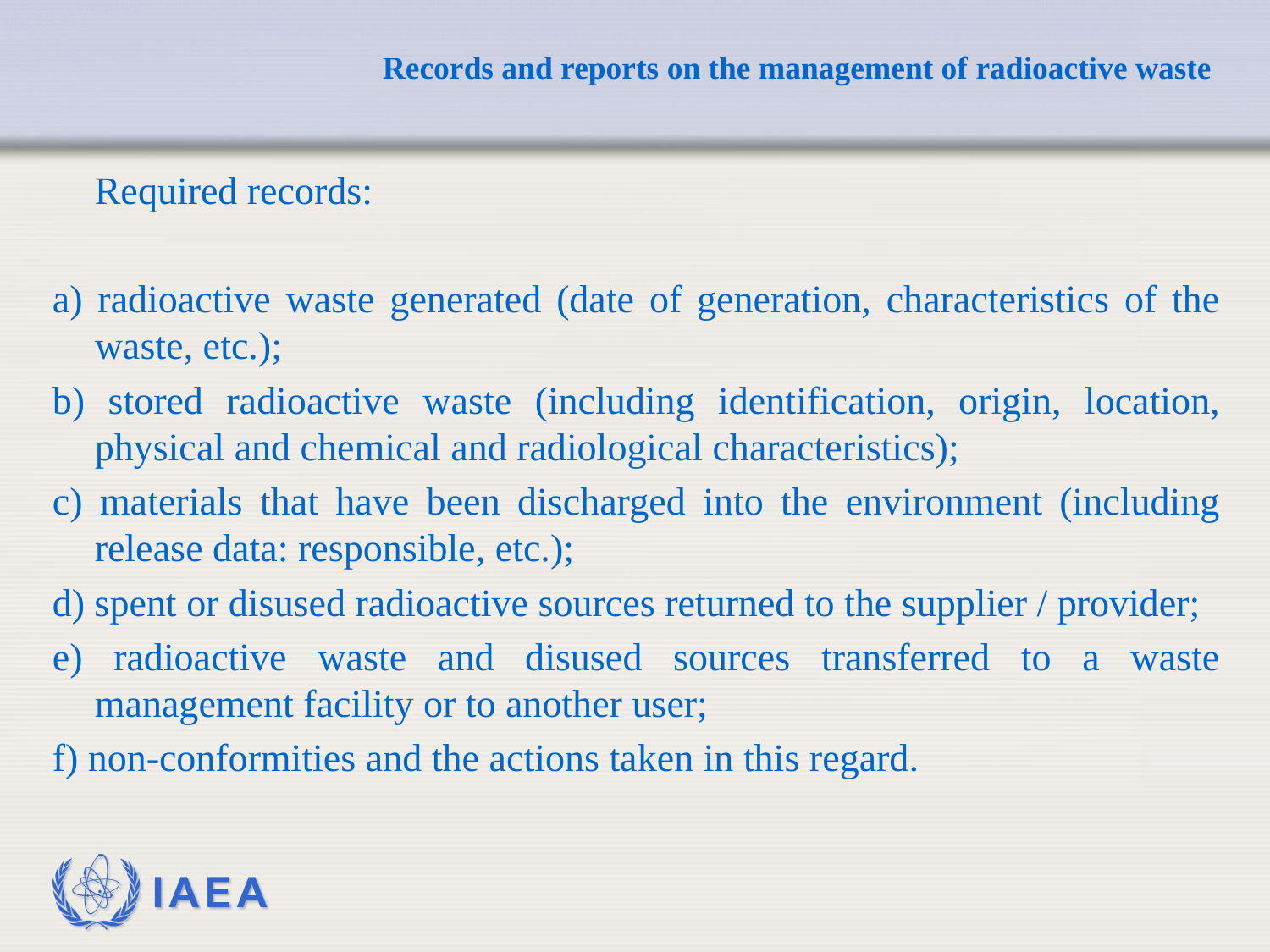

# Records and reports on the management of radioactive waste
	Required records:

a) radioactive waste generated (date of generation, characteristics of the waste, etc.);
b) stored radioactive waste (including identification, origin, location, physical and chemical and radiological characteristics);
c) materials that have been discharged into the environment (including release data: responsible, etc.);
d) spent or disused radioactive sources returned to the supplier / provider;
e) radioactive waste and disused sources transferred to a waste management facility or to another user;
f) non-conformities and the actions taken in this regard.